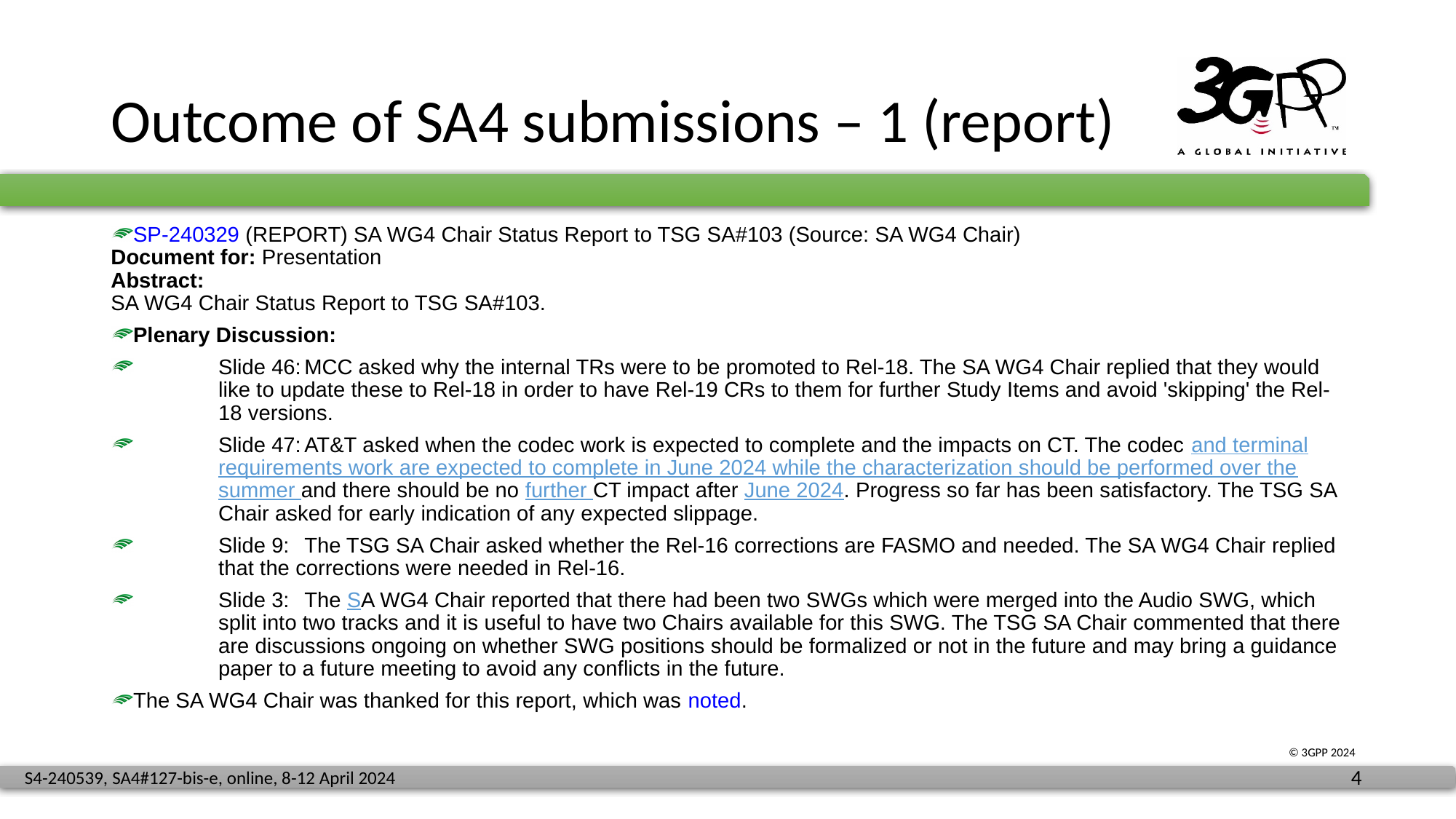

# Outcome of SA4 submissions – 1 (report)
SP-240329 (REPORT) SA WG4 Chair Status Report to TSG SA#103 (Source: SA WG4 Chair)
Document for: Presentation
Abstract:
SA WG4 Chair Status Report to TSG SA#103.
Plenary Discussion:
Slide 46:	MCC asked why the internal TRs were to be promoted to Rel-18. The SA WG4 Chair replied that they would like to update these to Rel-18 in order to have Rel-19 CRs to them for further Study Items and avoid 'skipping' the Rel-18 versions.
Slide 47:	AT&T asked when the codec work is expected to complete and the impacts on CT. The codec and terminal requirements work are expected to complete in June 2024 while the characterization should be performed over the summer and there should be no further CT impact after June 2024. Progress so far has been satisfactory. The TSG SA Chair asked for early indication of any expected slippage.
Slide 9:	The TSG SA Chair asked whether the Rel-16 corrections are FASMO and needed. The SA WG4 Chair replied that the corrections were needed in Rel-16.
Slide 3:	The SA WG4 Chair reported that there had been two SWGs which were merged into the Audio SWG, which split into two tracks and it is useful to have two Chairs available for this SWG. The TSG SA Chair commented that there are discussions ongoing on whether SWG positions should be formalized or not in the future and may bring a guidance paper to a future meeting to avoid any conflicts in the future.
The SA WG4 Chair was thanked for this report, which was noted.